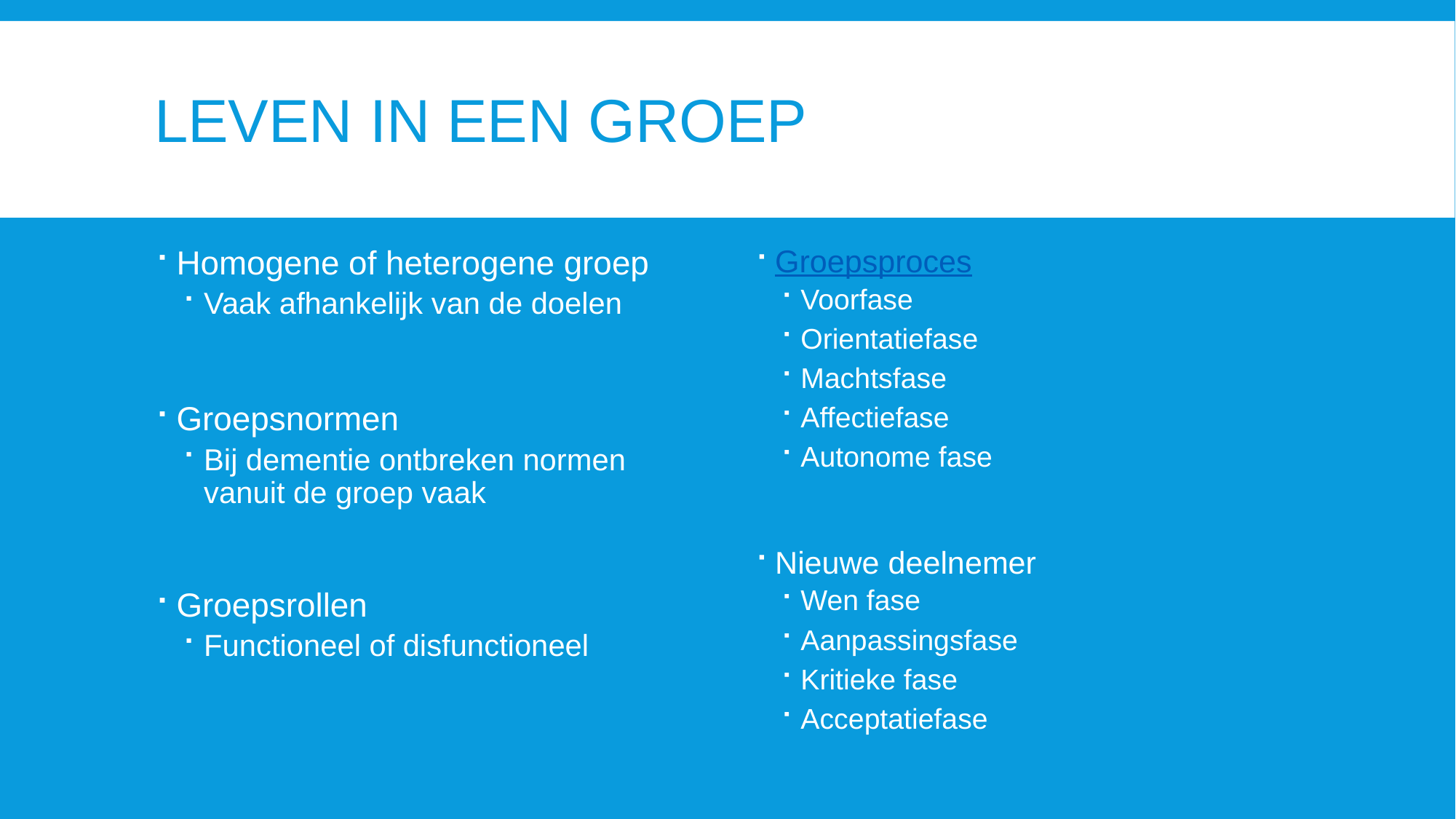

# Leven in een groep
Homogene of heterogene groep
Vaak afhankelijk van de doelen

Groepsnormen
Bij dementie ontbreken normen vanuit de groep vaak

Groepsrollen
Functioneel of disfunctioneel

Groepsproces
Voorfase
Orientatiefase
Machtsfase
Affectiefase
Autonome fase

Nieuwe deelnemer
Wen fase
Aanpassingsfase
Kritieke fase
Acceptatiefase